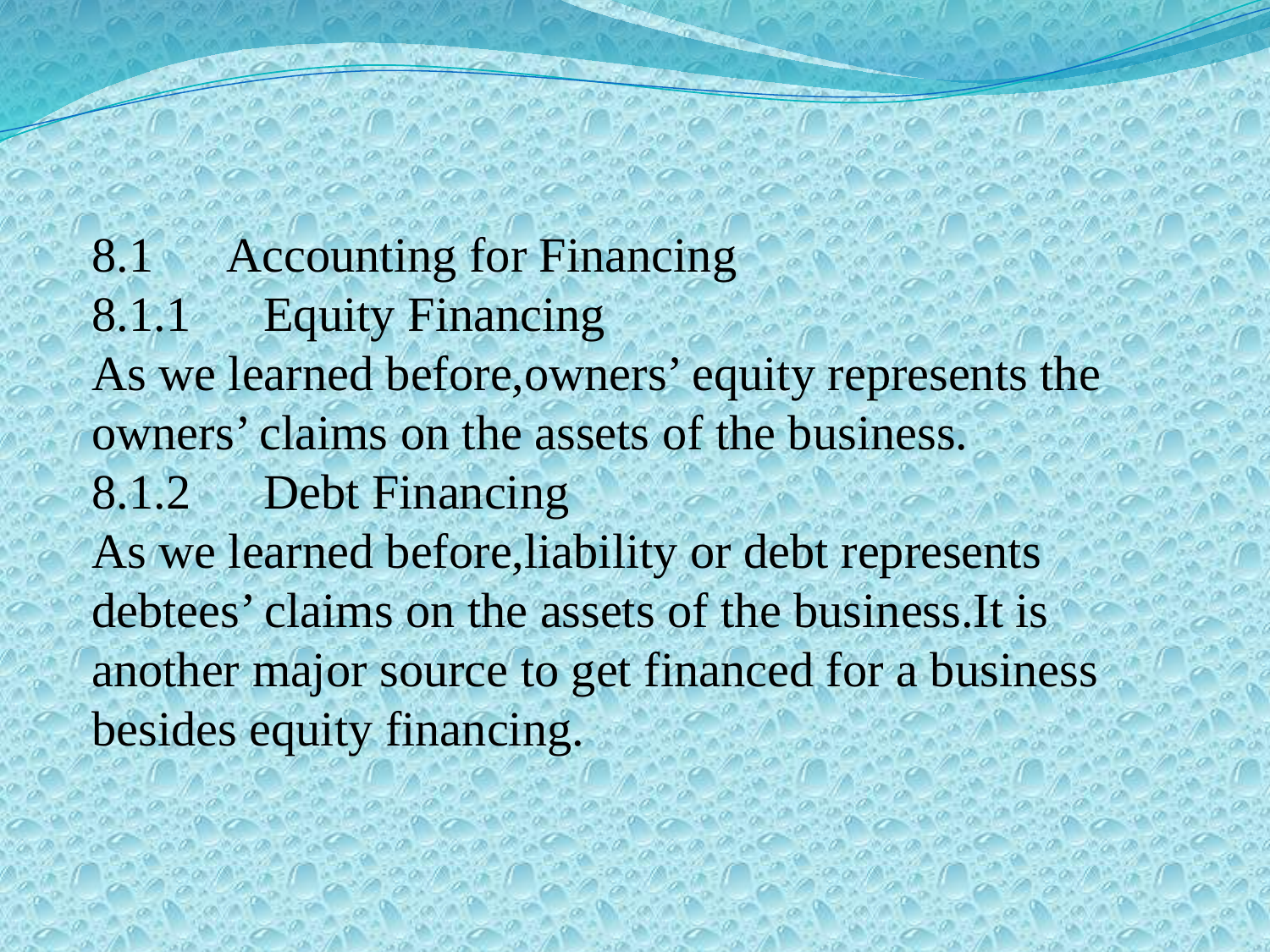

8.1　Accounting for Financing
8.1.1　Equity Financing
As we learned before,owners’ equity represents the owners’ claims on the assets of the business.
8.1.2　Debt Financing
As we learned before,liability or debt represents debtees’ claims on the assets of the business.It is another major source to get financed for a business besides equity financing.